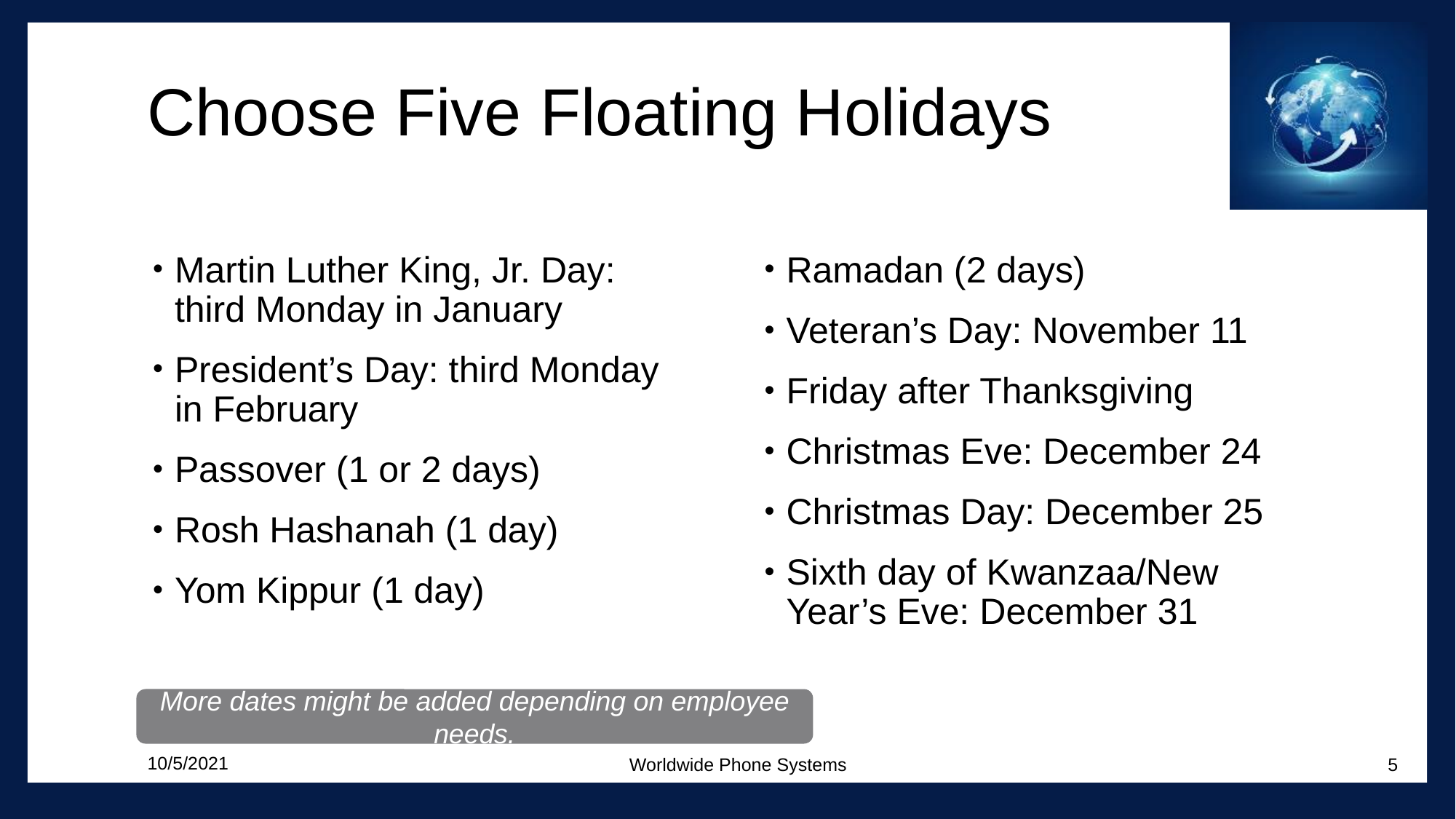

# Choose Five Floating Holidays
Martin Luther King, Jr. Day: third Monday in January
President’s Day: third Monday in February
Passover (1 or 2 days)
Rosh Hashanah (1 day)
Yom Kippur (1 day)
Ramadan (2 days)
Veteran’s Day: November 11
Friday after Thanksgiving
Christmas Eve: December 24
Christmas Day: December 25
Sixth day of Kwanzaa/New Year’s Eve: December 31
More dates might be added depending on employee needs.
10/5/2021
Worldwide Phone Systems
5